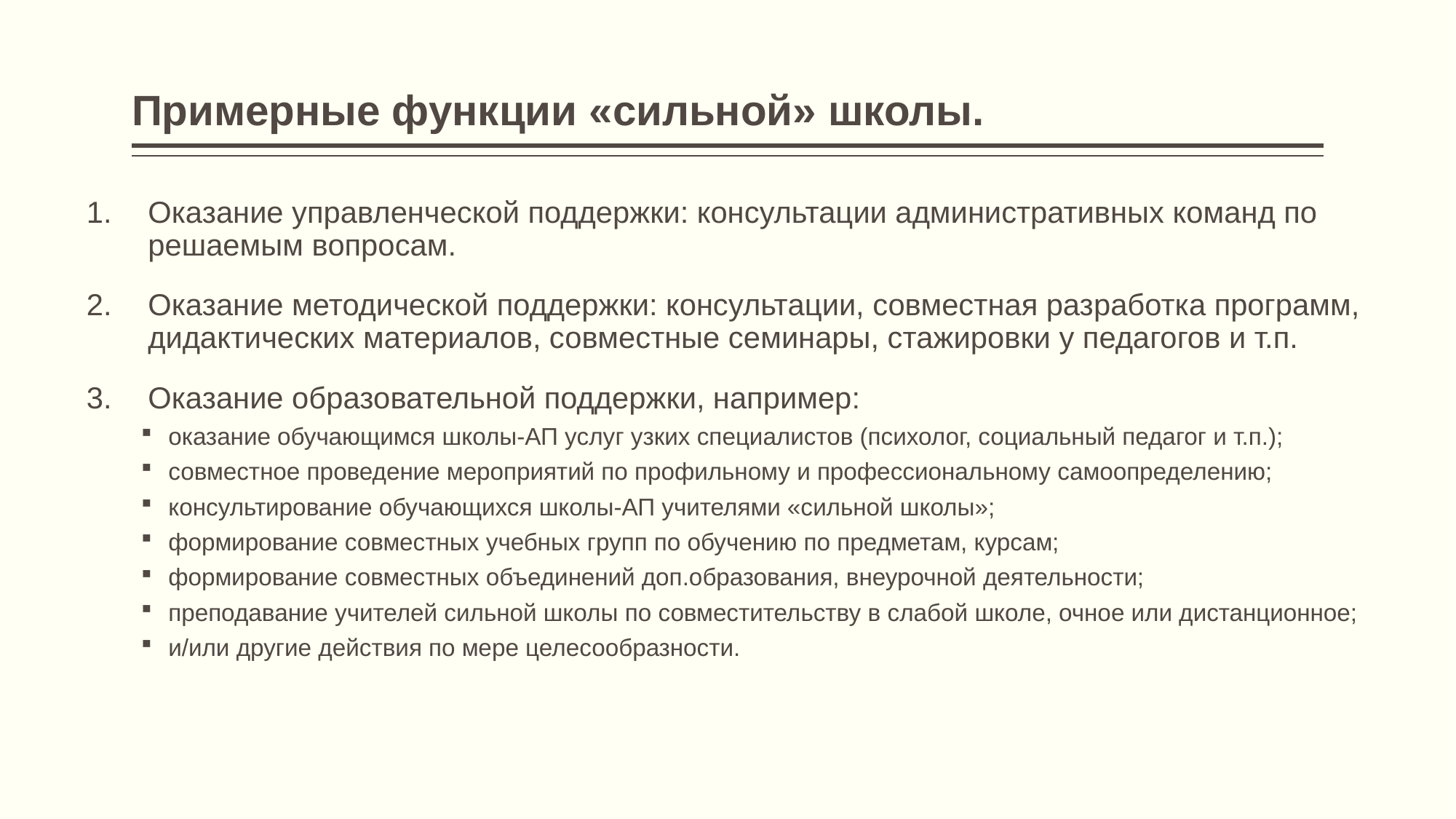

# Примерные функции «сильной» школы.
Оказание управленческой поддержки: консультации административных команд по решаемым вопросам.
Оказание методической поддержки: консультации, совместная разработка программ, дидактических материалов, совместные семинары, стажировки у педагогов и т.п.
Оказание образовательной поддержки, например:
оказание обучающимся школы-АП услуг узких специалистов (психолог, социальный педагог и т.п.);
совместное проведение мероприятий по профильному и профессиональному самоопределению;
консультирование обучающихся школы-АП учителями «сильной школы»;
формирование совместных учебных групп по обучению по предметам, курсам;
формирование совместных объединений доп.образования, внеурочной деятельности;
преподавание учителей сильной школы по совместительству в слабой школе, очное или дистанционное;
и/или другие действия по мере целесообразности.